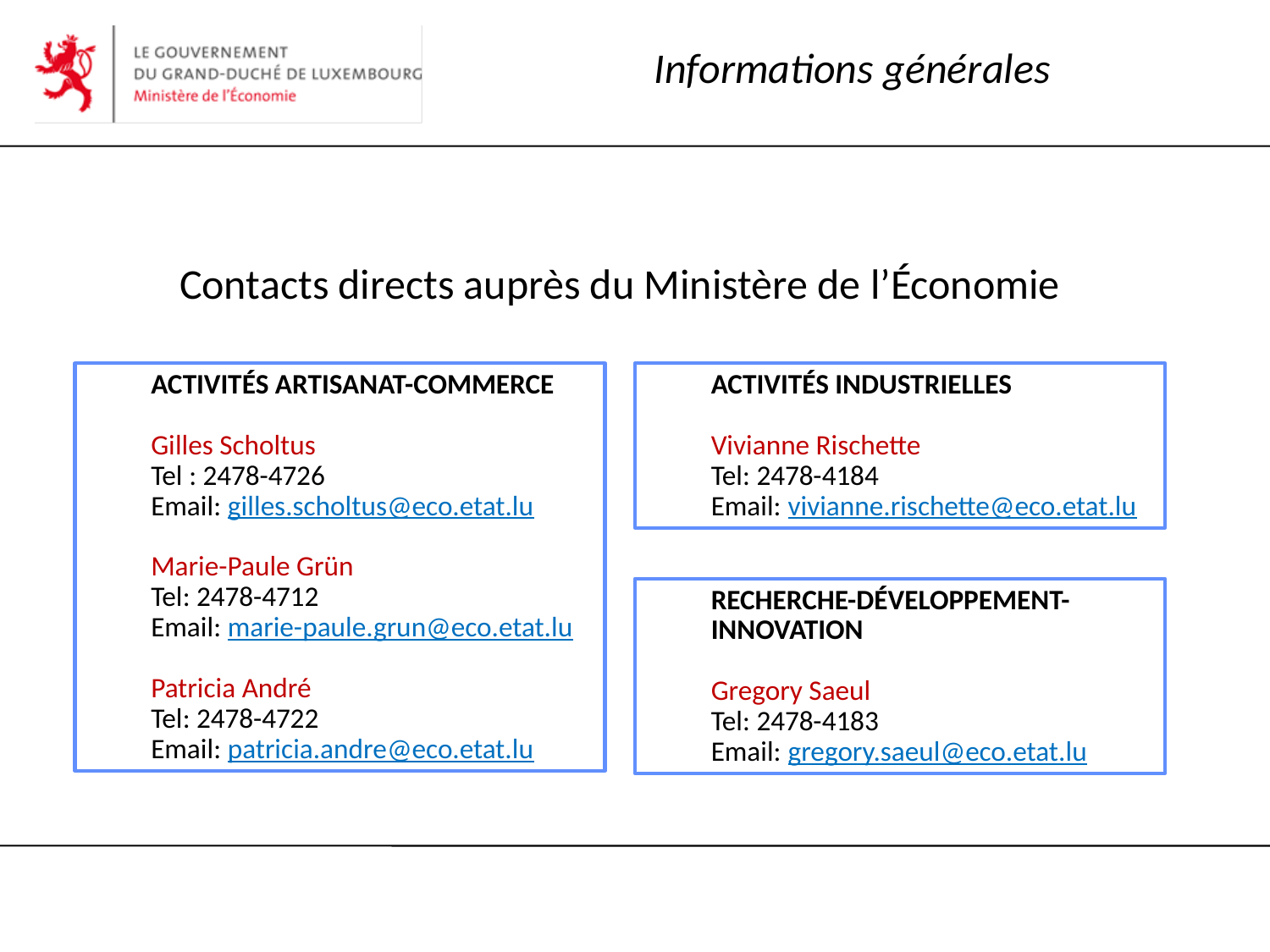

# Informations générales
Contacts directs auprès du Ministère de l’Économie

ACTIVITÉS ARTISANAT-COMMERCE

Gilles Scholtus
Tel : 2478-4726
Email: gilles.scholtus@eco.etat.lu

Marie-Paule Grün
Tel: 2478-4712
Email: marie-paule.grun@eco.etat.lu

Patricia André
Tel: 2478-4722
Email: patricia.andre@eco.etat.lu
ACTIVITÉS INDUSTRIELLES

Vivianne Rischette
Tel: 2478-4184
Email: vivianne.rischette@eco.etat.lu
RECHERCHE-DÉVELOPPEMENT-INNOVATION

Gregory Saeul
Tel: 2478-4183
Email: gregory.saeul@eco.etat.lu